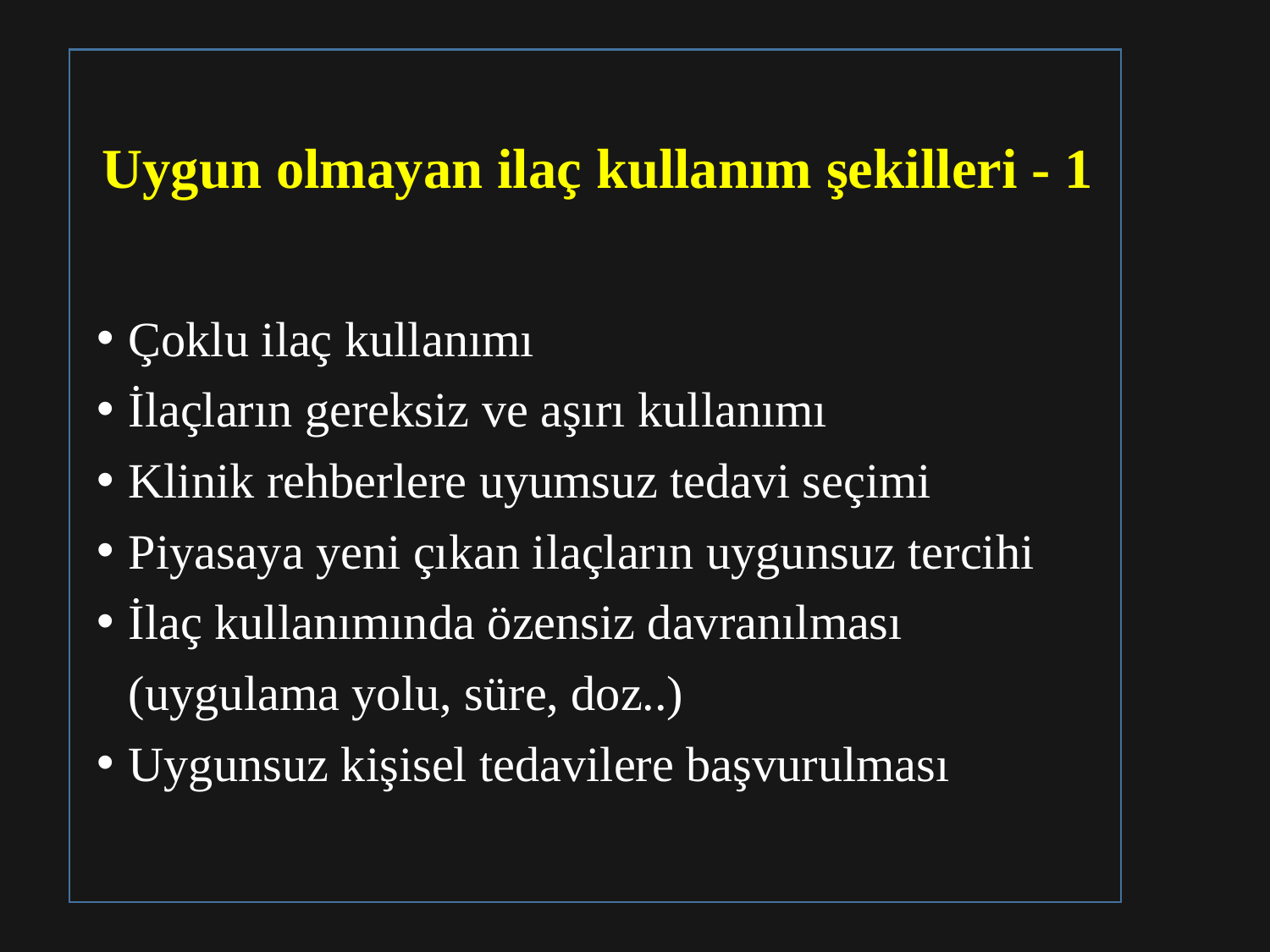

Uygun olmayan ilaç kullanım şekilleri - 1

Çoklu ilaç kullanımı
İlaçların gereksiz ve aşırı kullanımı
Klinik rehberlere uyumsuz tedavi seçimi
Piyasaya yeni çıkan ilaçların uygunsuz tercihi
İlaç kullanımında özensiz davranılması
	(uygulama yolu, süre, doz..)
Uygunsuz kişisel tedavilere başvurulması